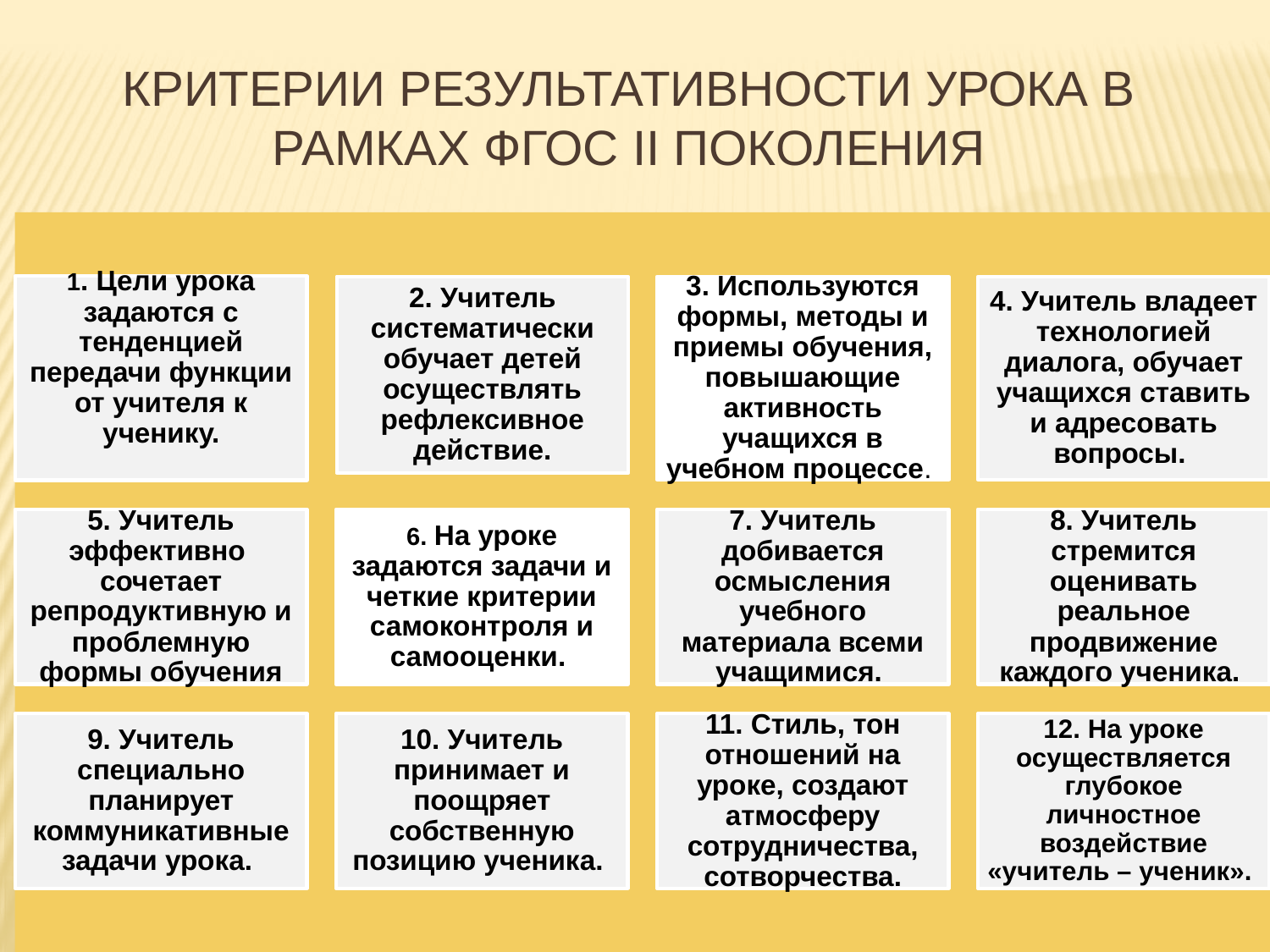

Критерии результативности урока в рамках ФГОС ii поколения
1. Цели урока задаются с тенденцией передачи функции от учителя к ученику.

2. Учитель систематически обучает детей осуществлять рефлексивное действие.
3. Используются формы, методы и приемы обучения, повышающие активность учащихся в учебном процессе.
4. Учитель владеет технологией диалога, обучает учащихся ставить и адресовать вопросы.
5. Учитель эффективно  сочетает репродуктивную и проблемную формы обучения
6. На уроке задаются задачи и четкие критерии самоконтроля и самооценки.
7. Учитель добивается осмысления учебного материала всеми учащимися.
8. Учитель стремится оценивать реальное продвижение каждого ученика.
9. Учитель специально планирует коммуникативные задачи урока.
10. Учитель принимает и поощряет собственную позицию ученика.
11. Стиль, тон отношений на уроке, создают атмосферу сотрудничества, сотворчества.
12. На уроке осуществляется глубокое личностное воздействие «учитель – ученик».